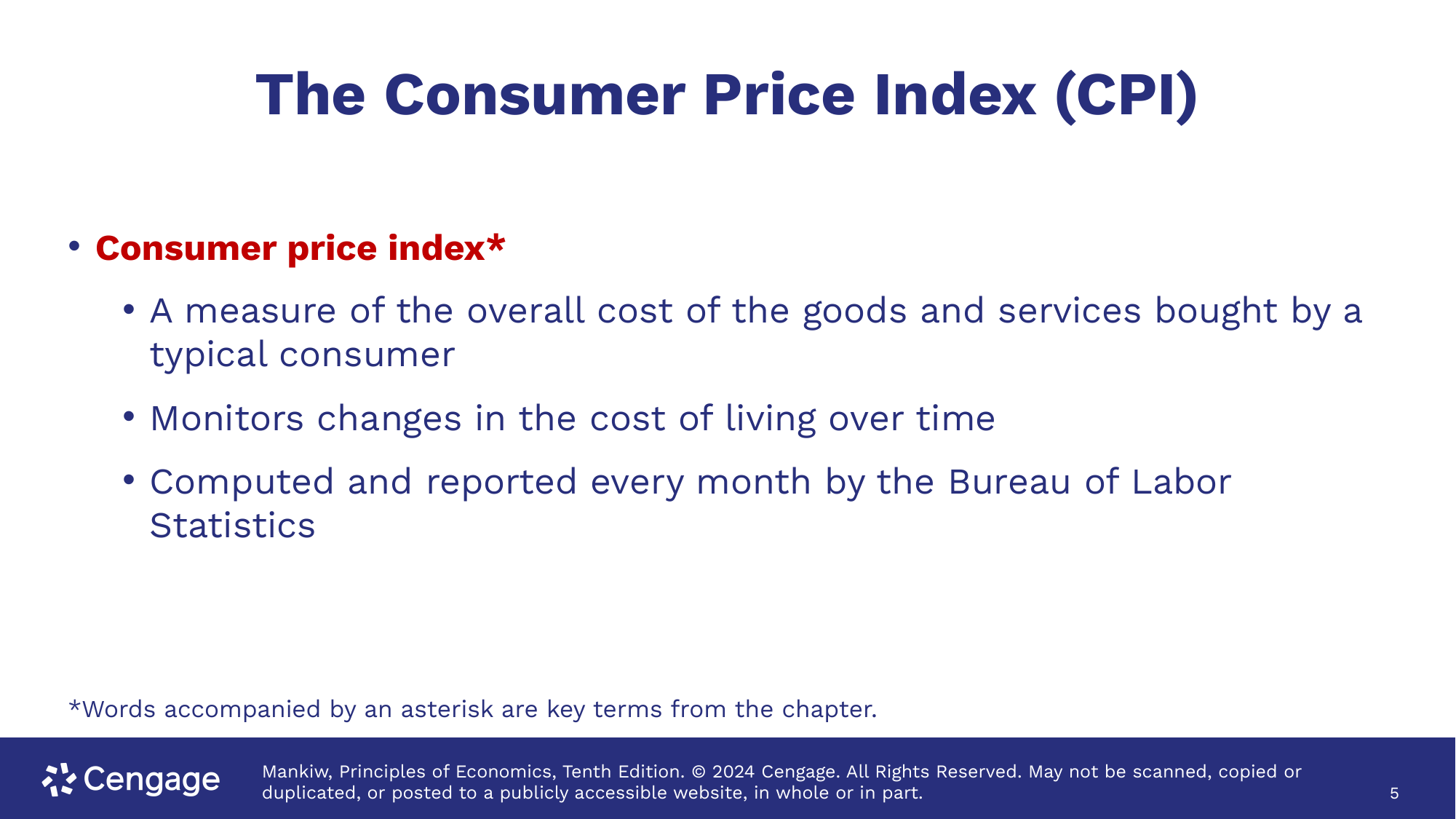

# The Consumer Price Index (CPI)
Consumer price index*
A measure of the overall cost of the goods and services bought by a typical consumer
Monitors changes in the cost of living over time
Computed and reported every month by the Bureau of Labor Statistics
*Words accompanied by an asterisk are key terms from the chapter.